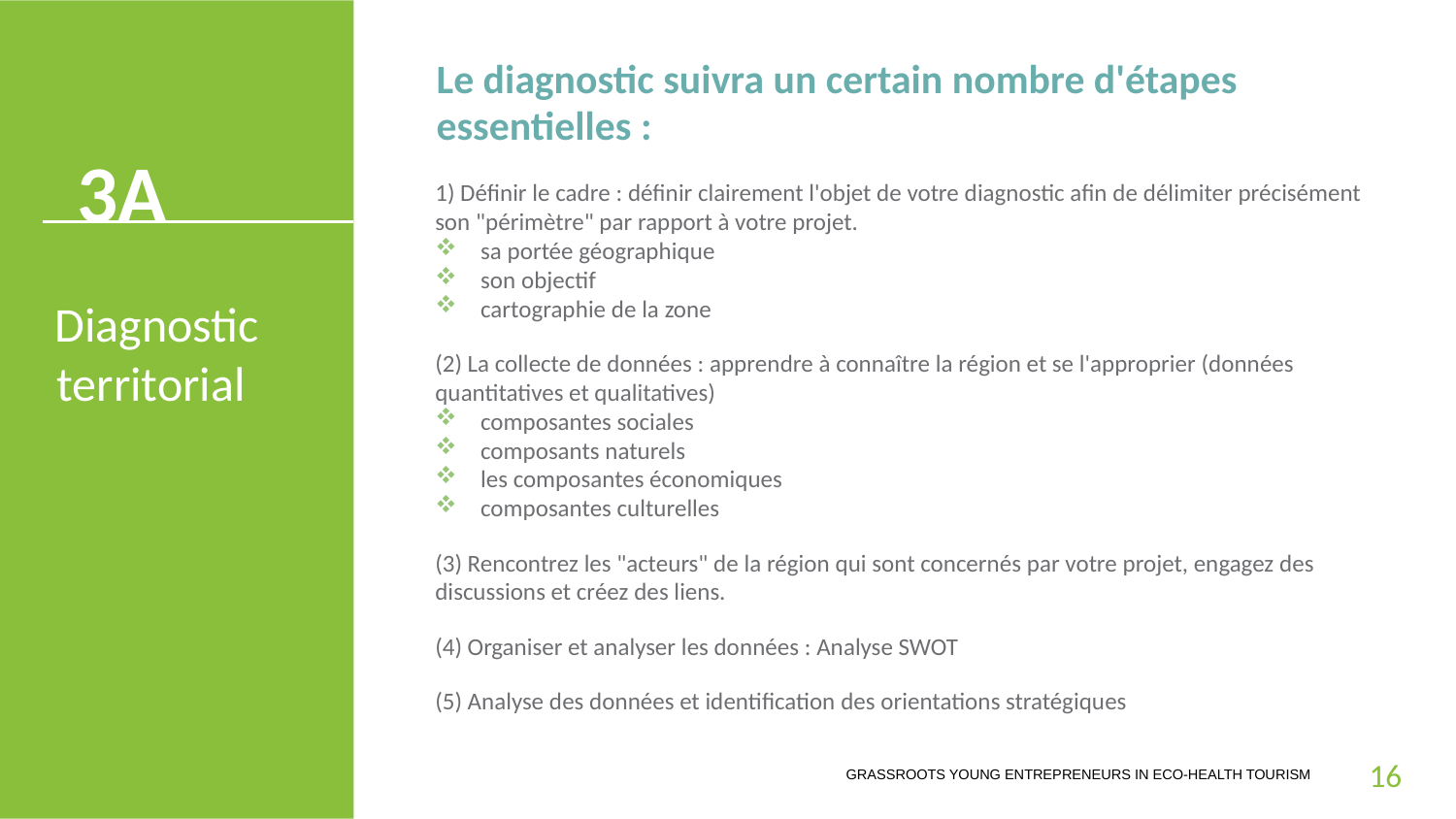

Le diagnostic suivra un certain nombre d'étapes essentielles :
3A
1) Définir le cadre : définir clairement l'objet de votre diagnostic afin de délimiter précisément son "périmètre" par rapport à votre projet.
sa portée géographique
son objectif
cartographie de la zone

(2) La collecte de données : apprendre à connaître la région et se l'approprier (données quantitatives et qualitatives)
composantes sociales
composants naturels
les composantes économiques
composantes culturelles

(3) Rencontrez les "acteurs" de la région qui sont concernés par votre projet, engagez des discussions et créez des liens.

(4) Organiser et analyser les données : Analyse SWOT

(5) Analyse des données et identification des orientations stratégiques

Diagnostic territorial

16
GRASSROOTS YOUNG ENTREPRENEURS IN ECO-HEALTH TOURISM